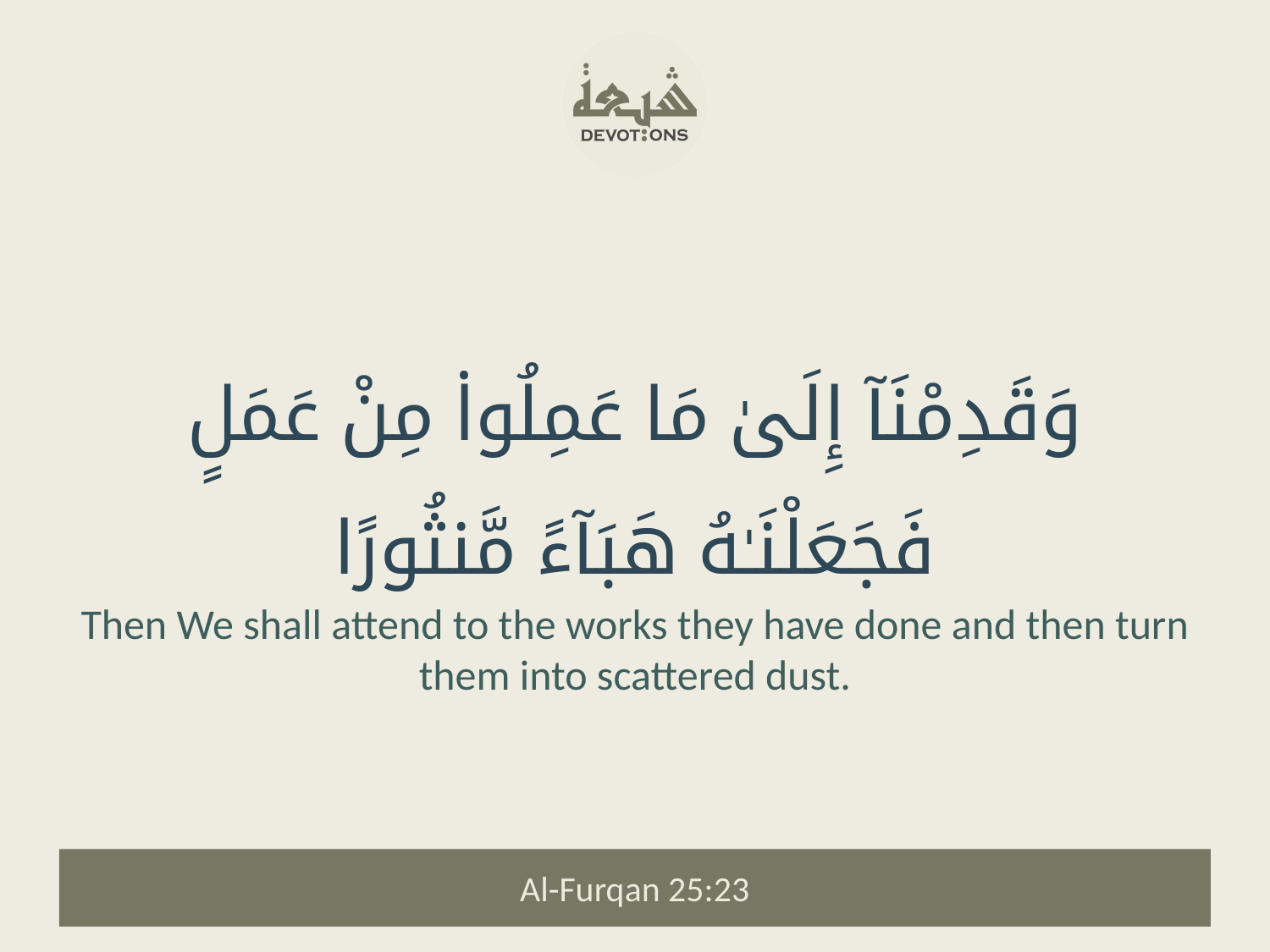

وَقَدِمْنَآ إِلَىٰ مَا عَمِلُوا۟ مِنْ عَمَلٍ فَجَعَلْنَـٰهُ هَبَآءً مَّنثُورًا
Then We shall attend to the works they have done and then turn them into scattered dust.
Al-Furqan 25:23